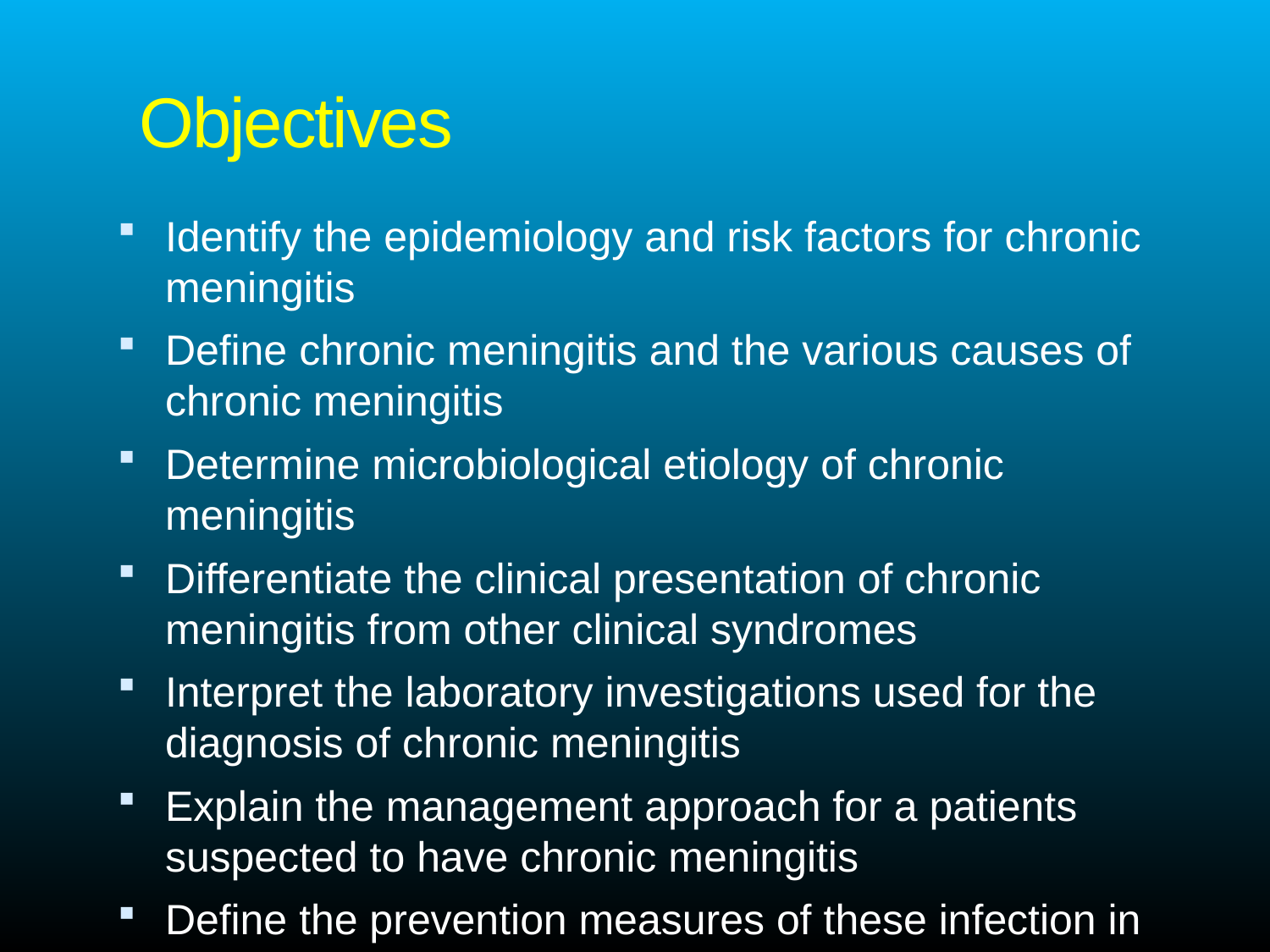

# Objectives
Identify the epidemiology and risk factors for chronic meningitis
Define chronic meningitis and the various causes of chronic meningitis
Determine microbiological etiology of chronic meningitis
Differentiate the clinical presentation of chronic meningitis from other clinical syndromes
Interpret the laboratory investigations used for the diagnosis of chronic meningitis
Explain the management approach for a patients suspected to have chronic meningitis
Define the prevention measures of these infection in the community